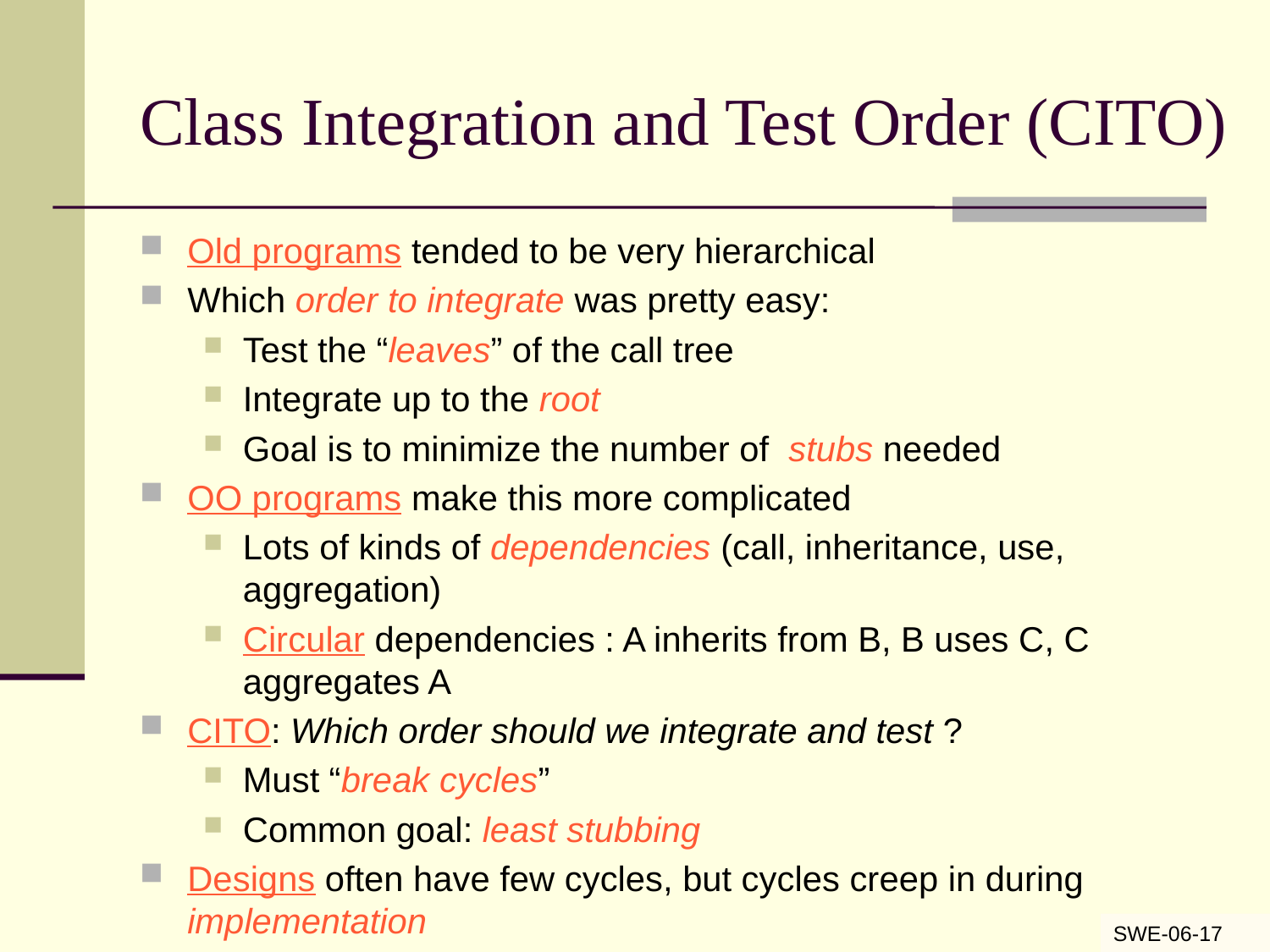

# Class Integration and Test Order (CITO)
Old programs tended to be very hierarchical
Which order to integrate was pretty easy:
Test the “leaves” of the call tree
Integrate up to the root
Goal is to minimize the number of  stubs needed
OO programs make this more complicated
Lots of kinds of dependencies (call, inheritance, use, aggregation)
Circular dependencies : A inherits from B, B uses C, C aggregates A
CITO: Which order should we integrate and test ?
Must “break cycles”
Common goal: least stubbing
Designs often have few cycles, but cycles creep in during implementation